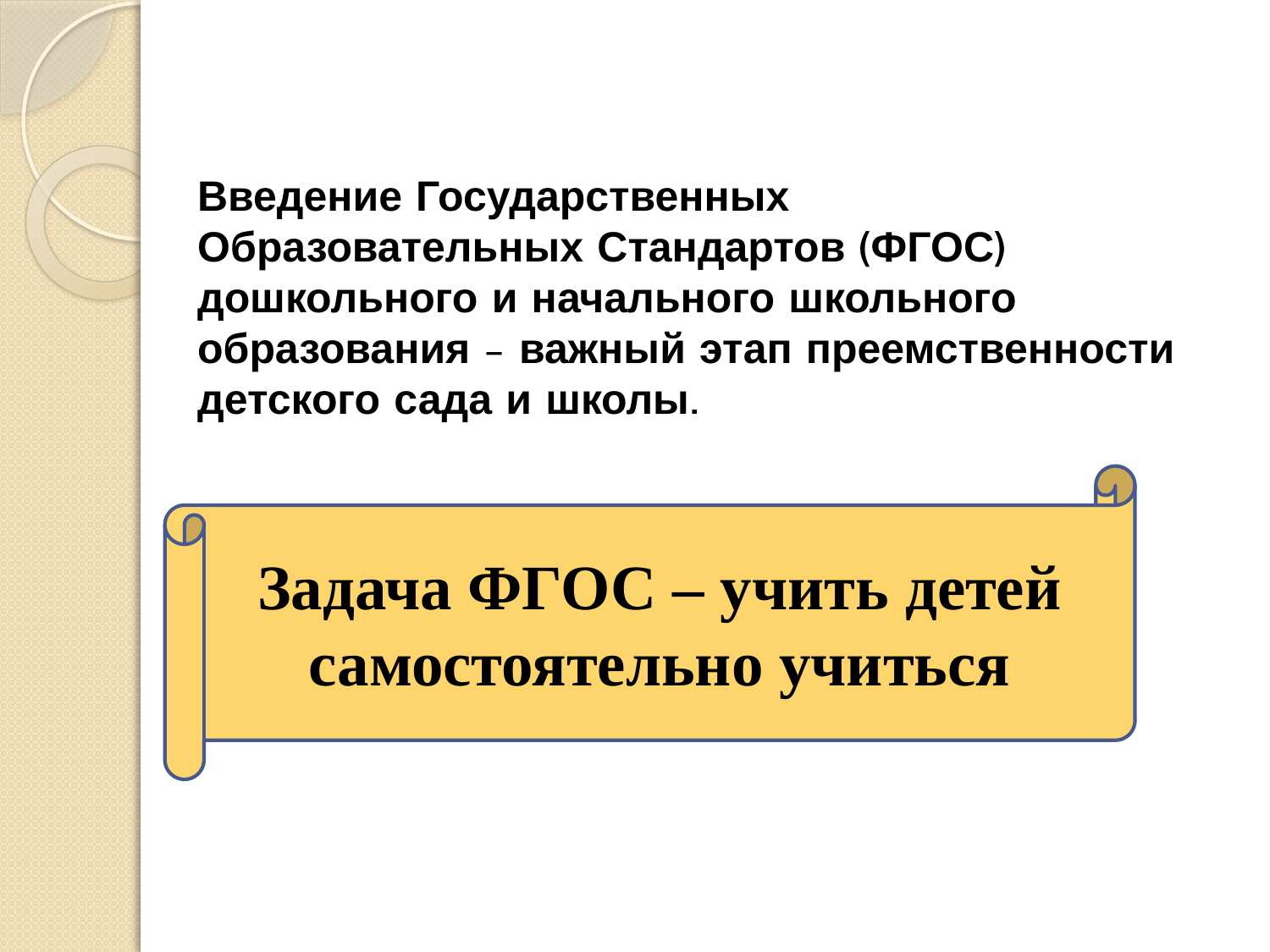

# Введение Государственных Образовательных Стандартов (ФГОС) дошкольного и начального школьного образования – важный этап преемственности детского сада и школы.
Задача ФГОС – учить детей самостоятельно учиться